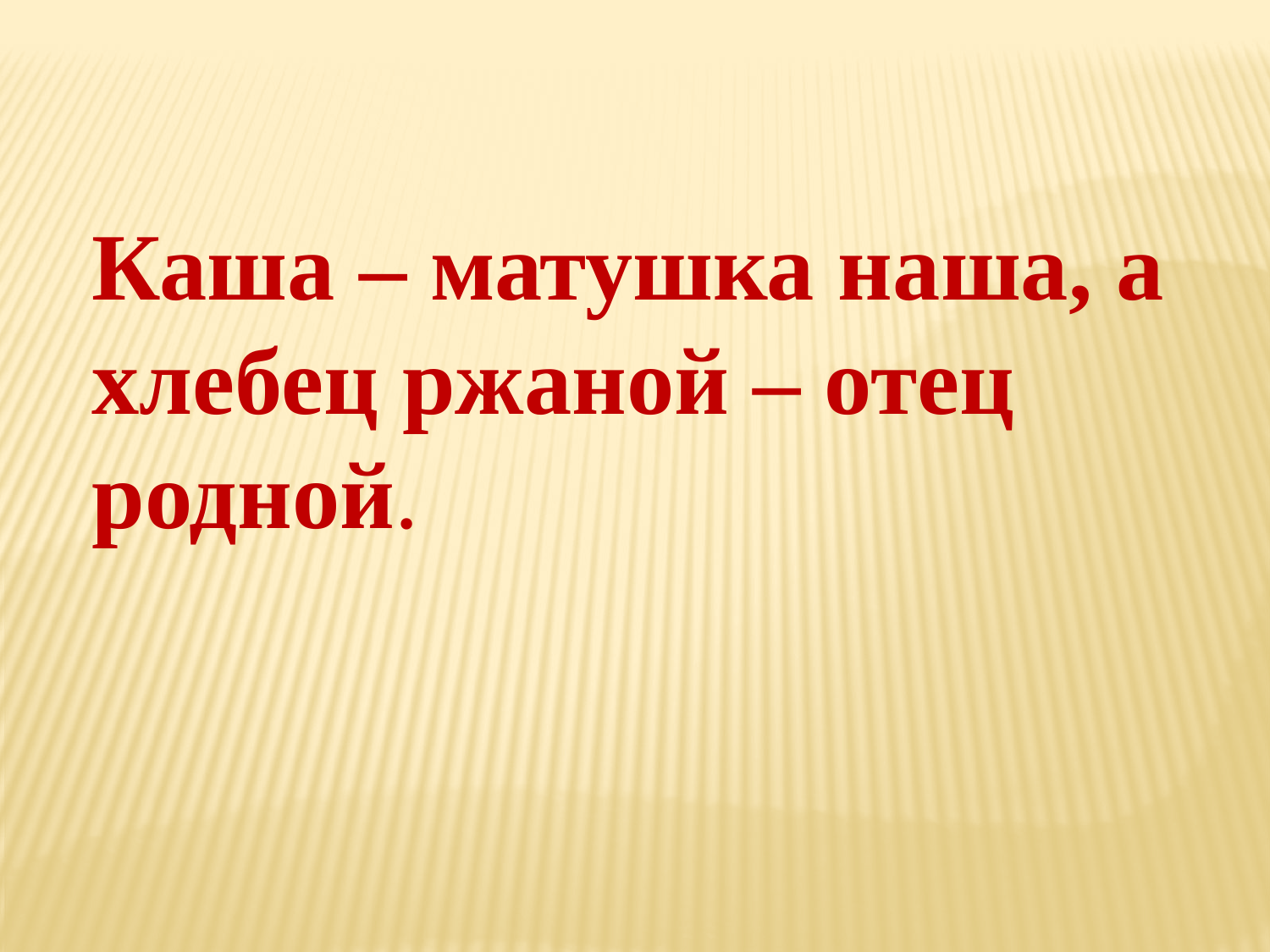

Каша – матушка наша, а хлебец ржаной – отец родной.